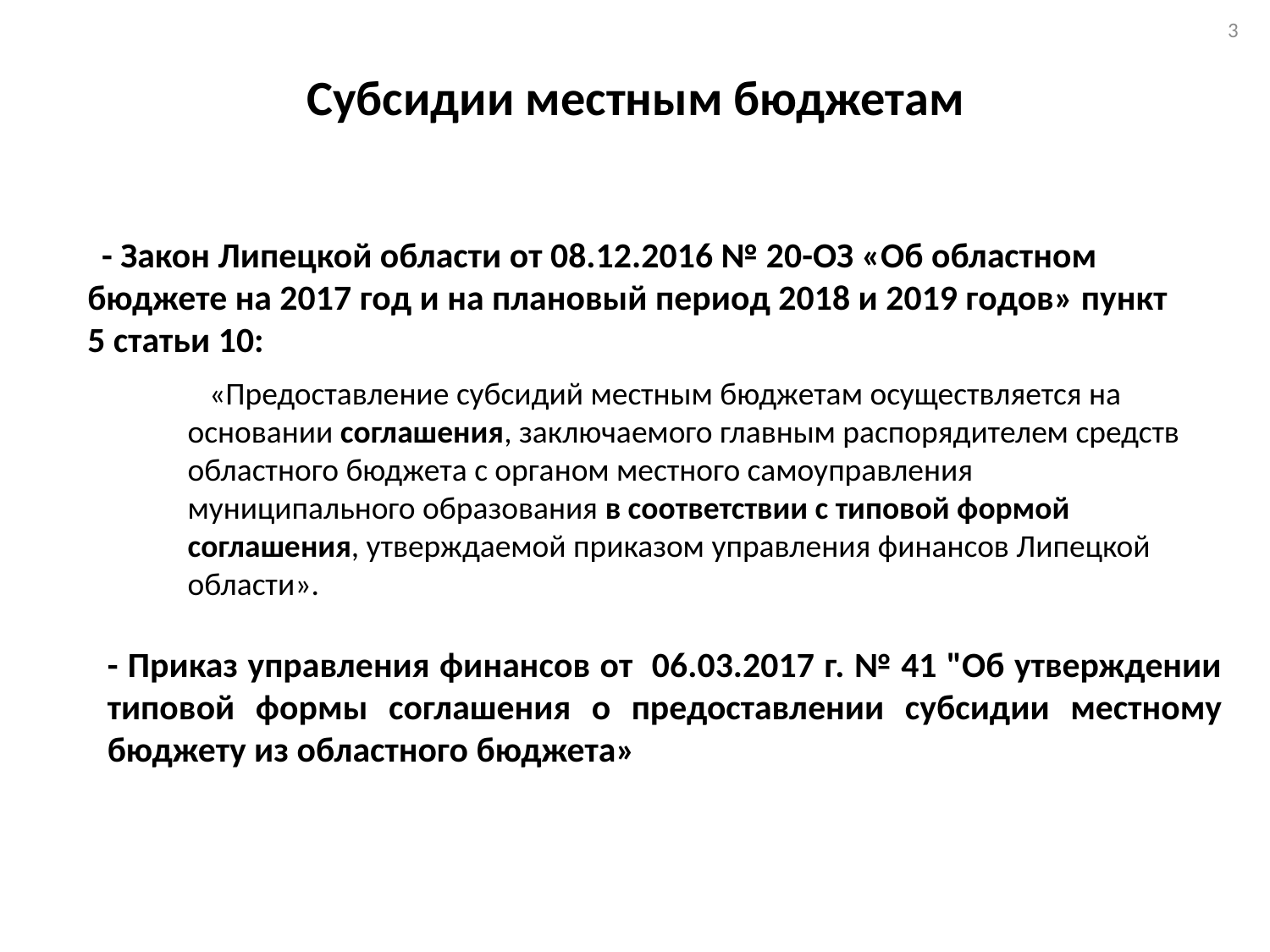

# Субсидии местным бюджетам
3

  - Закон Липецкой области от 08.12.2016 № 20-ОЗ «Об областном бюджете на 2017 год и на плановый период 2018 и 2019 годов» пункт 5 статьи 10:

   «Предоставление субсидий местным бюджетам осуществляется на основании соглашения, заключаемого главным распорядителем средств областного бюджета с органом местного самоуправления муниципального образования в соответствии с типовой формой соглашения, утверждаемой приказом управления финансов Липецкой области».
- Приказ управления финансов от  06.03.2017 г. № 41 "Об утверждении типовой формы соглашения о предоставлении субсидии местному бюджету из областного бюджета»